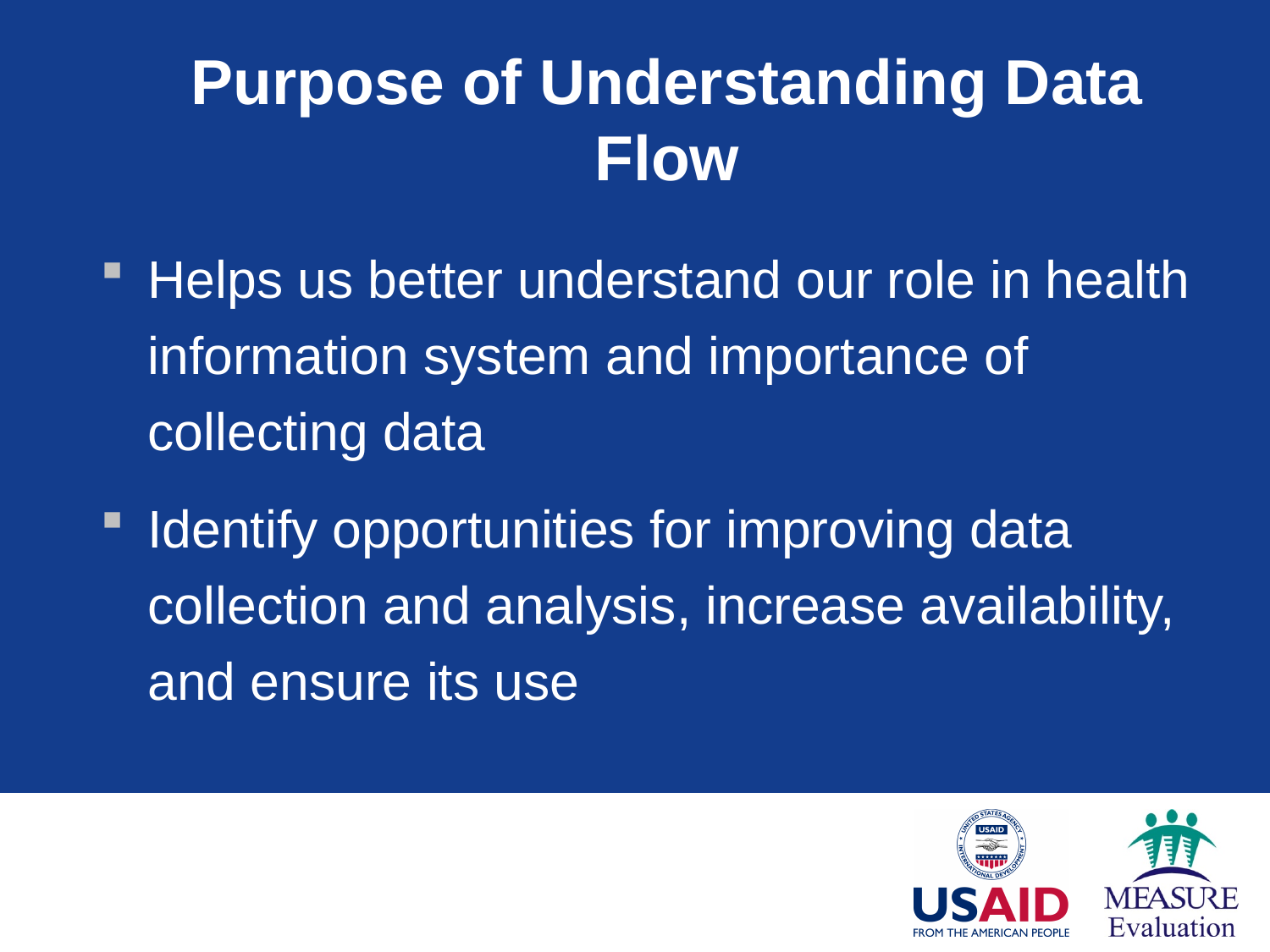

# Purpose of Understanding Data Flow
Helps us better understand our role in health information system and importance of collecting data
Identify opportunities for improving data collection and analysis, increase availability, and ensure its use